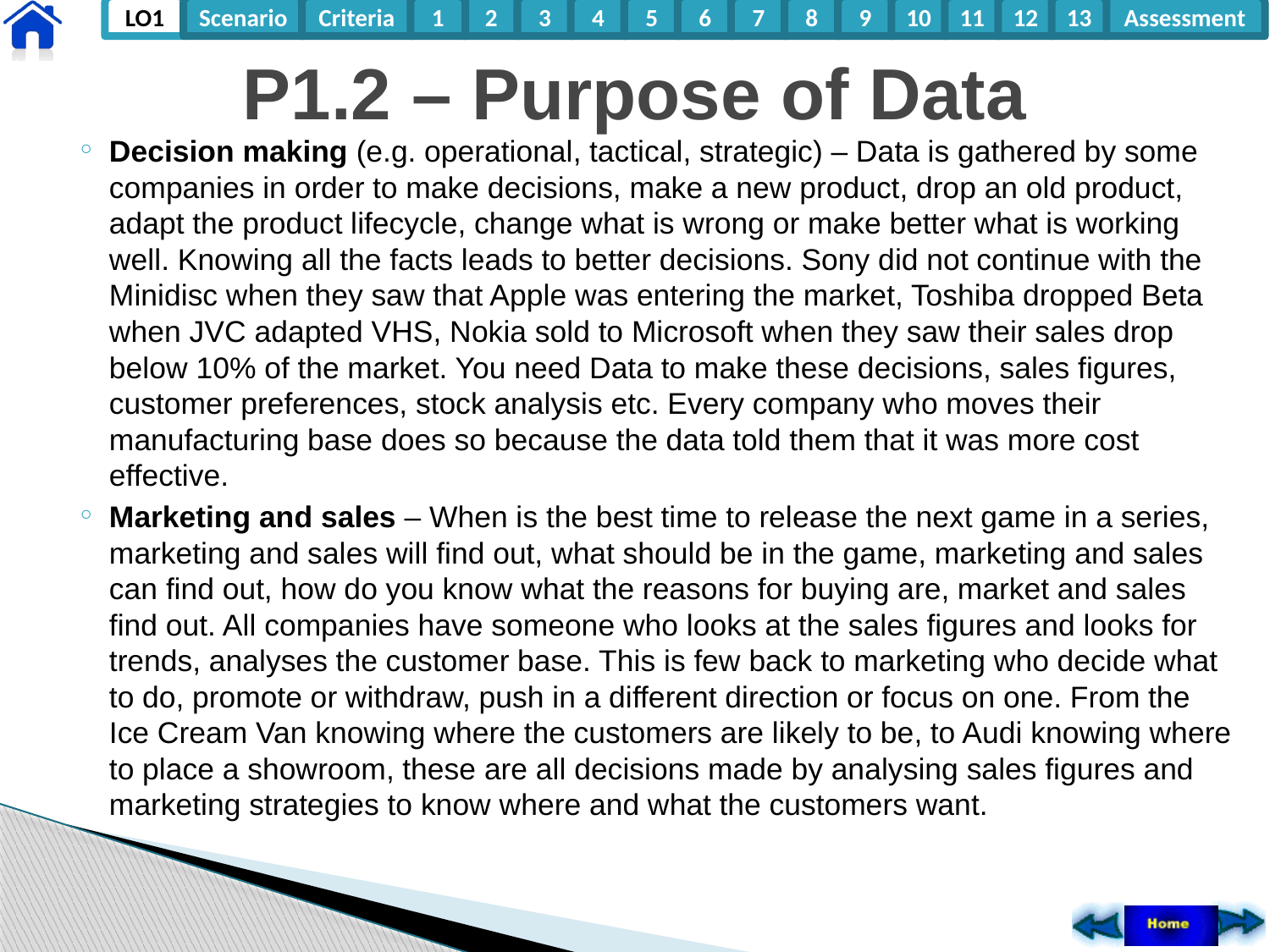

# P1.2 – Purpose of Data
Decision making (e.g. operational, tactical, strategic) – Data is gathered by some companies in order to make decisions, make a new product, drop an old product, adapt the product lifecycle, change what is wrong or make better what is working well. Knowing all the facts leads to better decisions. Sony did not continue with the Minidisc when they saw that Apple was entering the market, Toshiba dropped Beta when JVC adapted VHS, Nokia sold to Microsoft when they saw their sales drop below 10% of the market. You need Data to make these decisions, sales figures, customer preferences, stock analysis etc. Every company who moves their manufacturing base does so because the data told them that it was more cost effective.
Marketing and sales – When is the best time to release the next game in a series, marketing and sales will find out, what should be in the game, marketing and sales can find out, how do you know what the reasons for buying are, market and sales find out. All companies have someone who looks at the sales figures and looks for trends, analyses the customer base. This is few back to marketing who decide what to do, promote or withdraw, push in a different direction or focus on one. From the Ice Cream Van knowing where the customers are likely to be, to Audi knowing where to place a showroom, these are all decisions made by analysing sales figures and marketing strategies to know where and what the customers want.